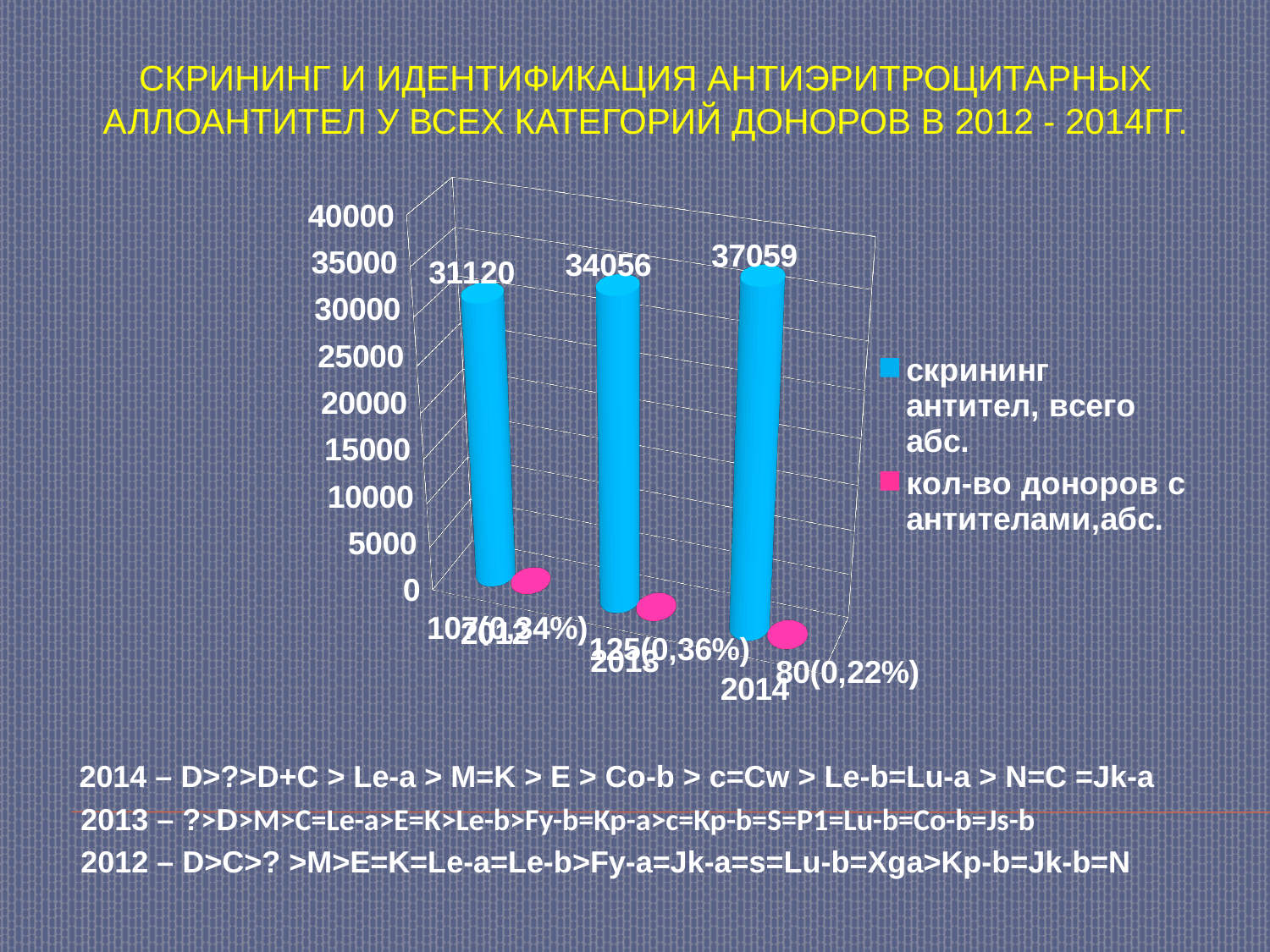

# Скрининг и идентификация антиэритроцитарных аллоантител у всех категорий доноров в 2012 - 2014гг.

[unsupported chart]

 2014 – D>?>D+C > Le-a > M=K > E > Co-b > c=Cw > Le-b=Lu-a > N=C =Jk-a
 2013 – ?>D>M>C=Le-a>E=K>Le-b>Fy-b=Kp-a>c=Kp-b=S=P1=Lu-b=Co-b=Js-b
 2012 – D>C>? >M>E=K=Le-a=Le-b>Fy-a=Jk-a=s=Lu-b=Xga>Kp-b=Jk-b=N